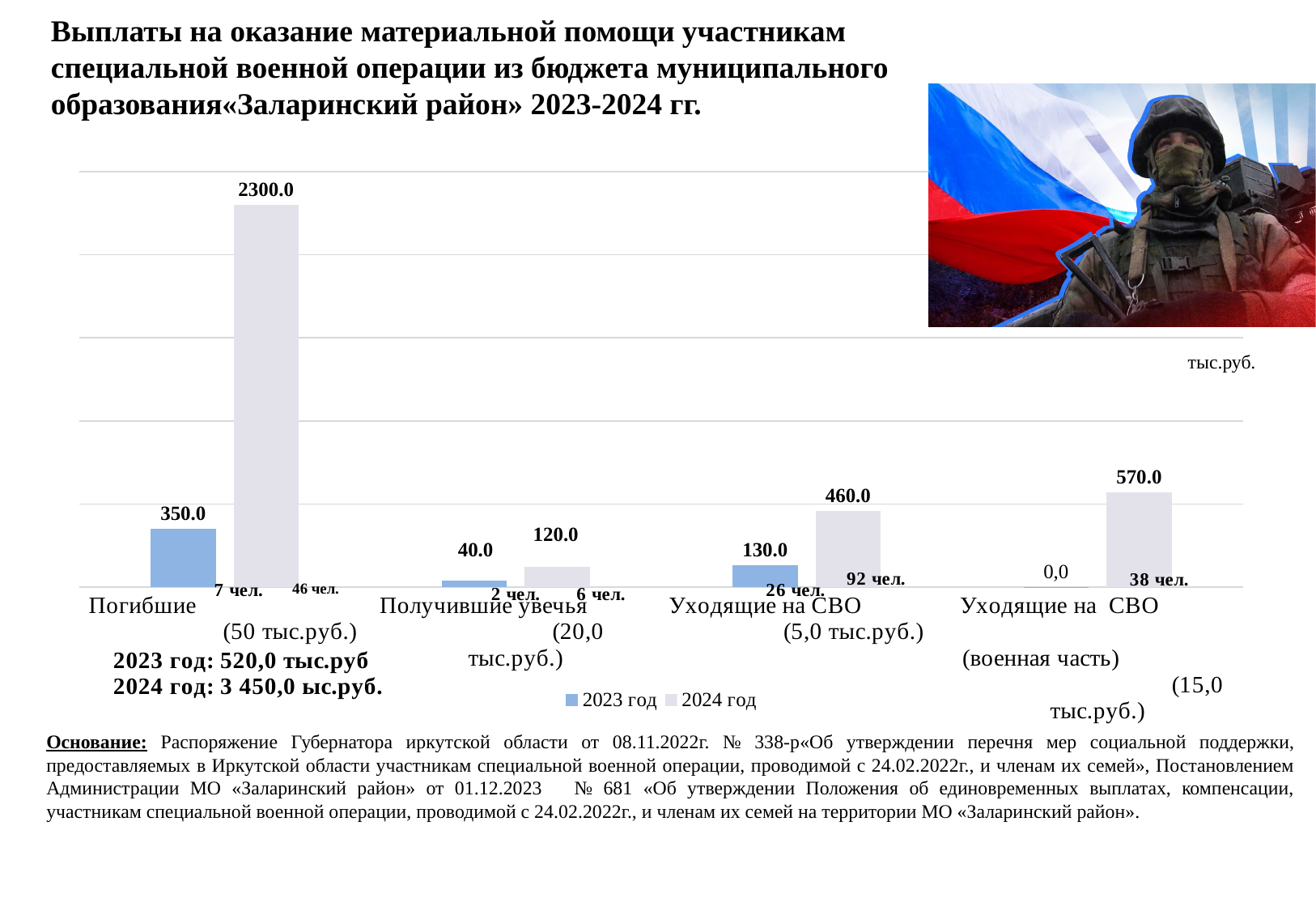

Выплаты на оказание материальной помощи участникам специальной военной операции из бюджета муниципального образования«Заларинский район» 2023-2024 гг.

### Chart

| Category | 2023 год | 2024 год |
|---|---|---|
| Погибшие                                                (50 тыс.руб.) | 350.0 | 2300.0 |
| Получившие увечья                               (20,0 тыс.руб.) | 40.0 | 120.0 |
| Уходящие на СВО                             (5,0 тыс.руб.) | 130.0 | 460.0 |
| Уходящие на  СВО                                                       (военная часть)                                                   (15,0 тыс.руб.) | 0.5 | 570.0 |
тыс.руб.
46 чел.
Основание: Распоряжение Губернатора иркутской области от 08.11.2022г. № 338-р«Об утверждении перечня мер социальной поддержки, предоставляемых в Иркутской области участникам специальной военной операции, проводимой с 24.02.2022г., и членам их семей», Постановлением Администрации МО «Заларинский район» от 01.12.2023   № 681 «Об утверждении Положения об единовременных выплатах, компенсации, участникам специальной военной операции, проводимой с 24.02.2022г., и членам их семей на территории МО «Заларинский район».